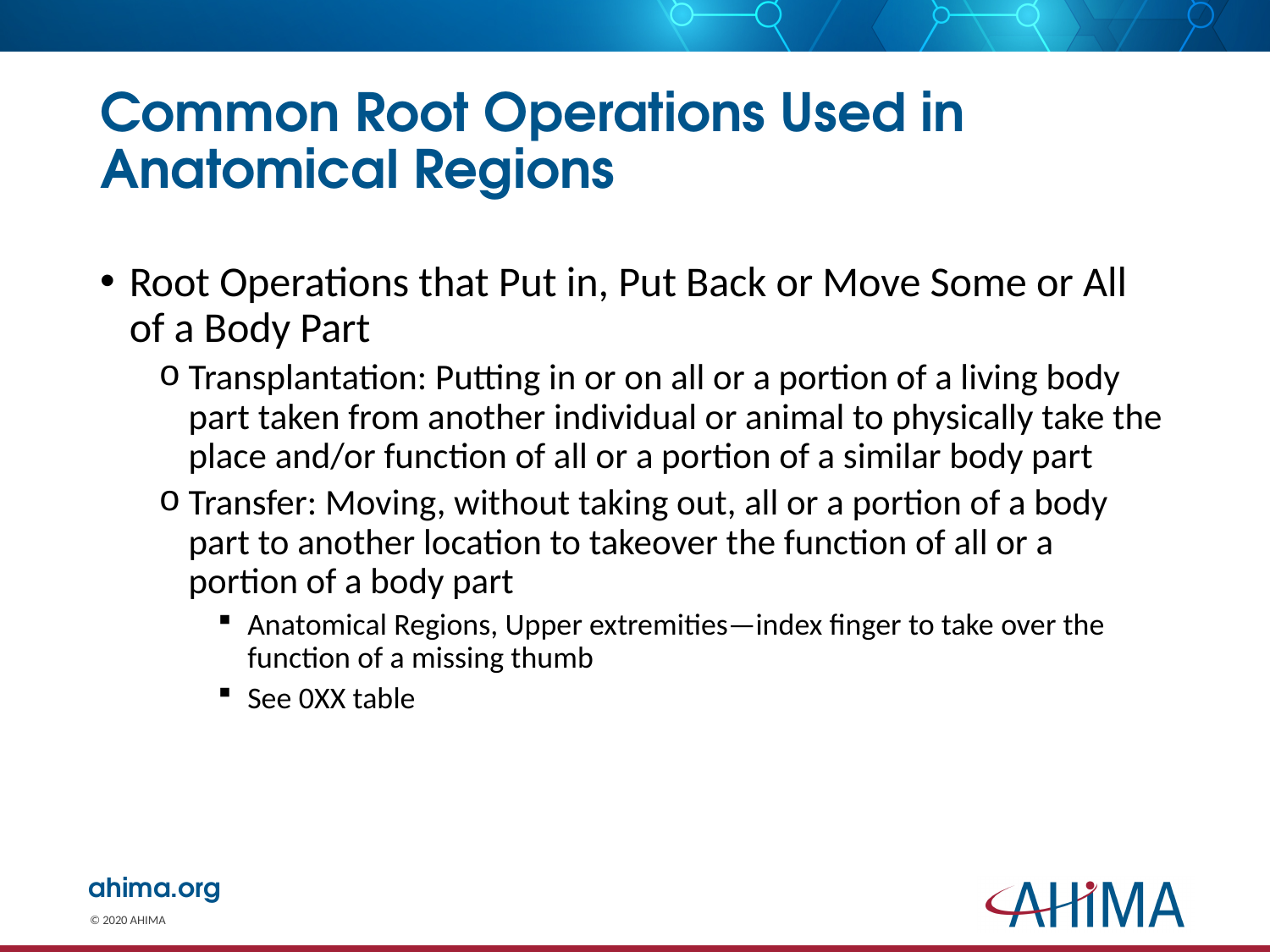

# Common Root Operations Used in Anatomical Regions
Root Operations that Put in, Put Back or Move Some or All of a Body Part
Transplantation: Putting in or on all or a portion of a living body part taken from another individual or animal to physically take the place and/or function of all or a portion of a similar body part
Transfer: Moving, without taking out, all or a portion of a body part to another location to takeover the function of all or a portion of a body part
Anatomical Regions, Upper extremities—index finger to take over the function of a missing thumb
See 0XX table